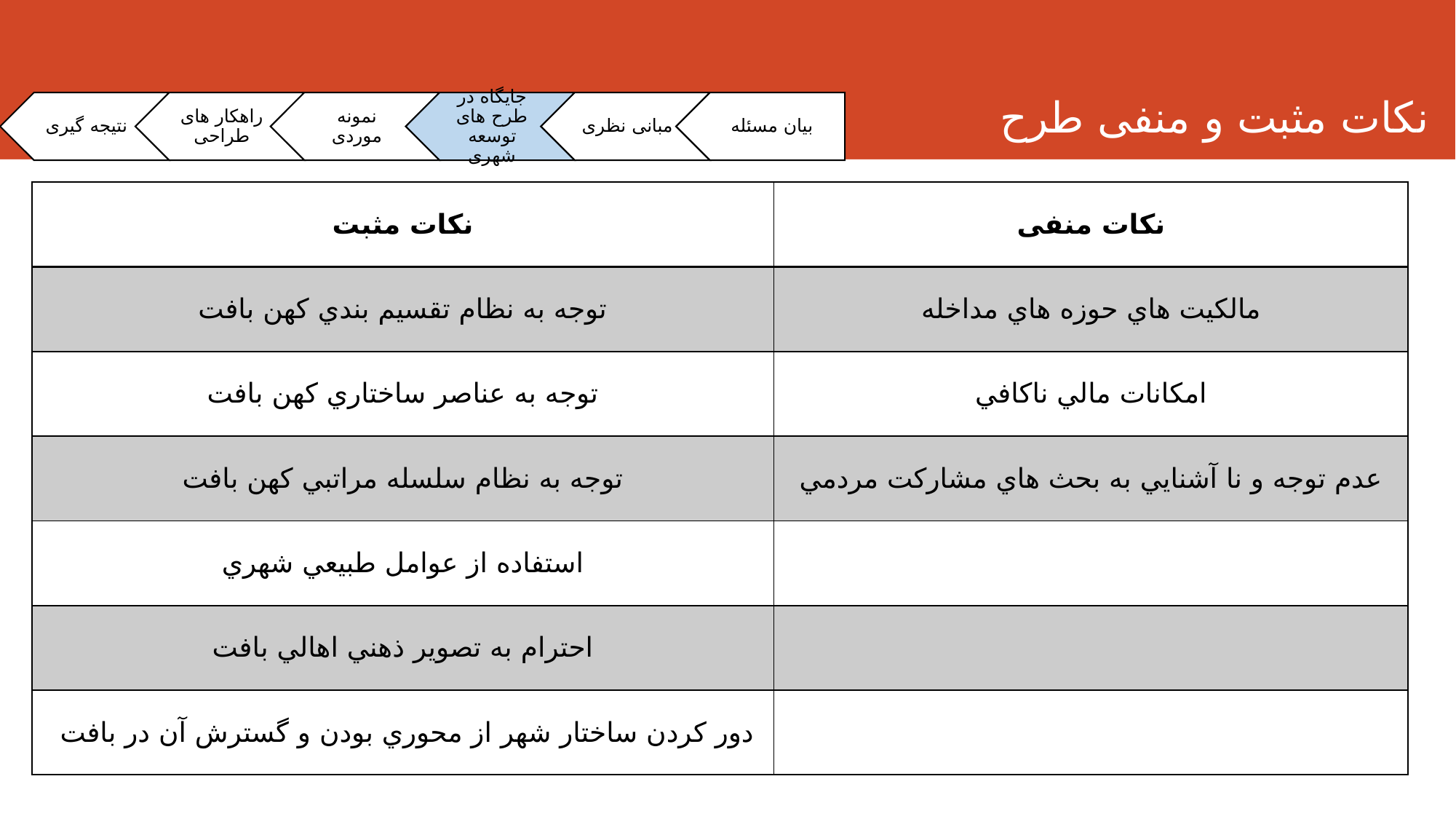

بیان مسئله
مبانی نظری
جایگاه در طرح های توسعه شهری
نمونه موردی
راهکار های طراحی
نتیجه گیری
نکات مثبت و منفی طرح
| نکات مثبت | نکات منفی |
| --- | --- |
| توجه به نظام تقسيم بندي كهن بافت | مالكيت هاي حوزه هاي مداخله |
| توجه به عناصر ساختاري كهن بافت | امكانات مالي ناكافي |
| توجه به نظام سلسله مراتبي كهن بافت | عدم توجه و نا آشنايي به بحث هاي مشاركت مردمي |
| استفاده از عوامل طبيعي شهري |  |
| احترام به تصوير ذهني اهالي بافت |  |
| دور كردن ساختار شهر از محوري بودن و گسترش آن در بافت |  |